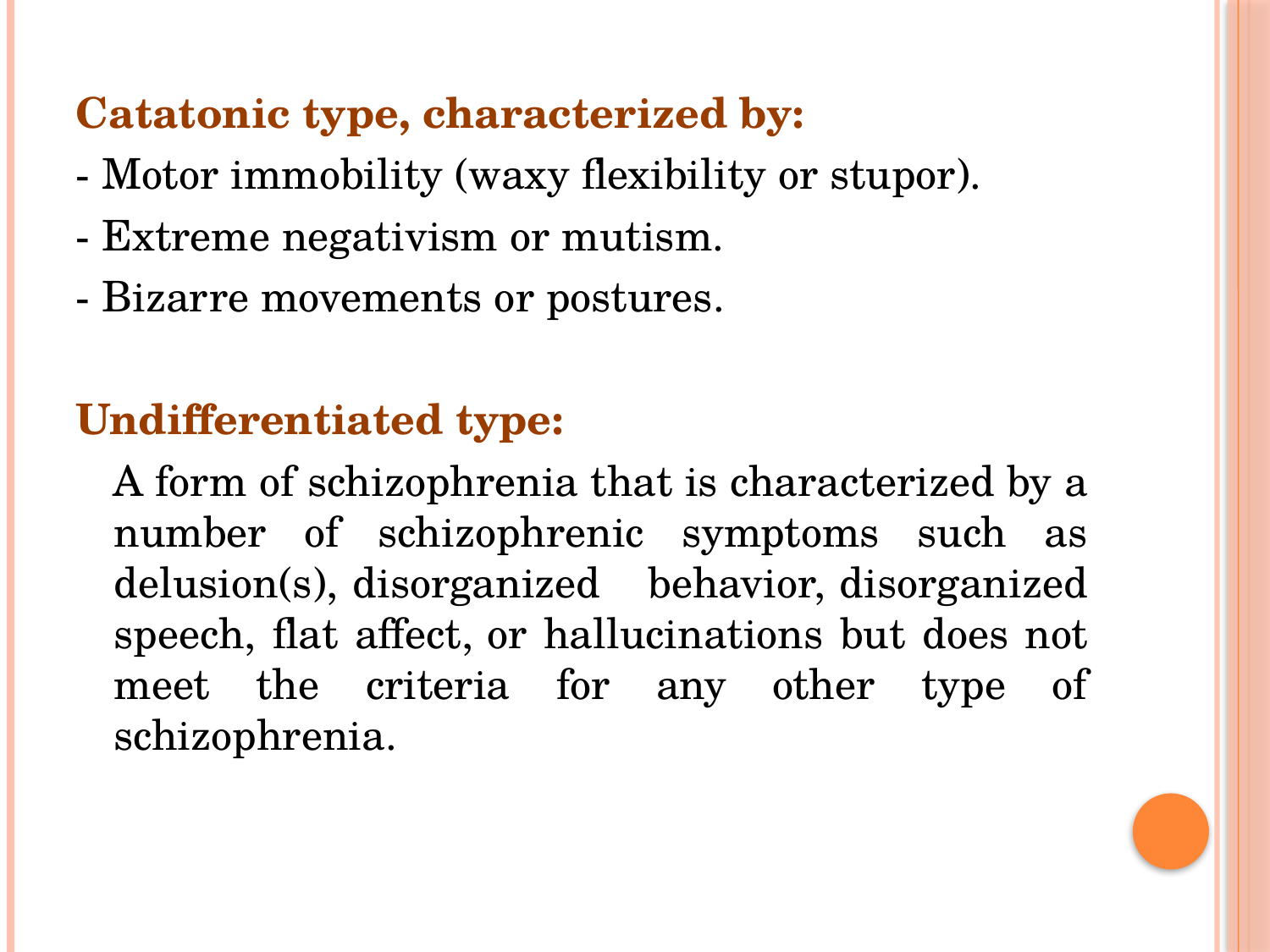

Catatonic type, characterized by:
- Motor immobility (waxy flexibility or stupor).
- Extreme negativism or mutism.
- Bizarre movements or postures.

Undifferentiated type:
   A form of schizophrenia that is characterized by a number of schizophrenic symptoms such as delusion(s), disorganized behavior, disorganized speech, flat affect, or hallucinations but does not meet the criteria for any other type of schizophrenia.